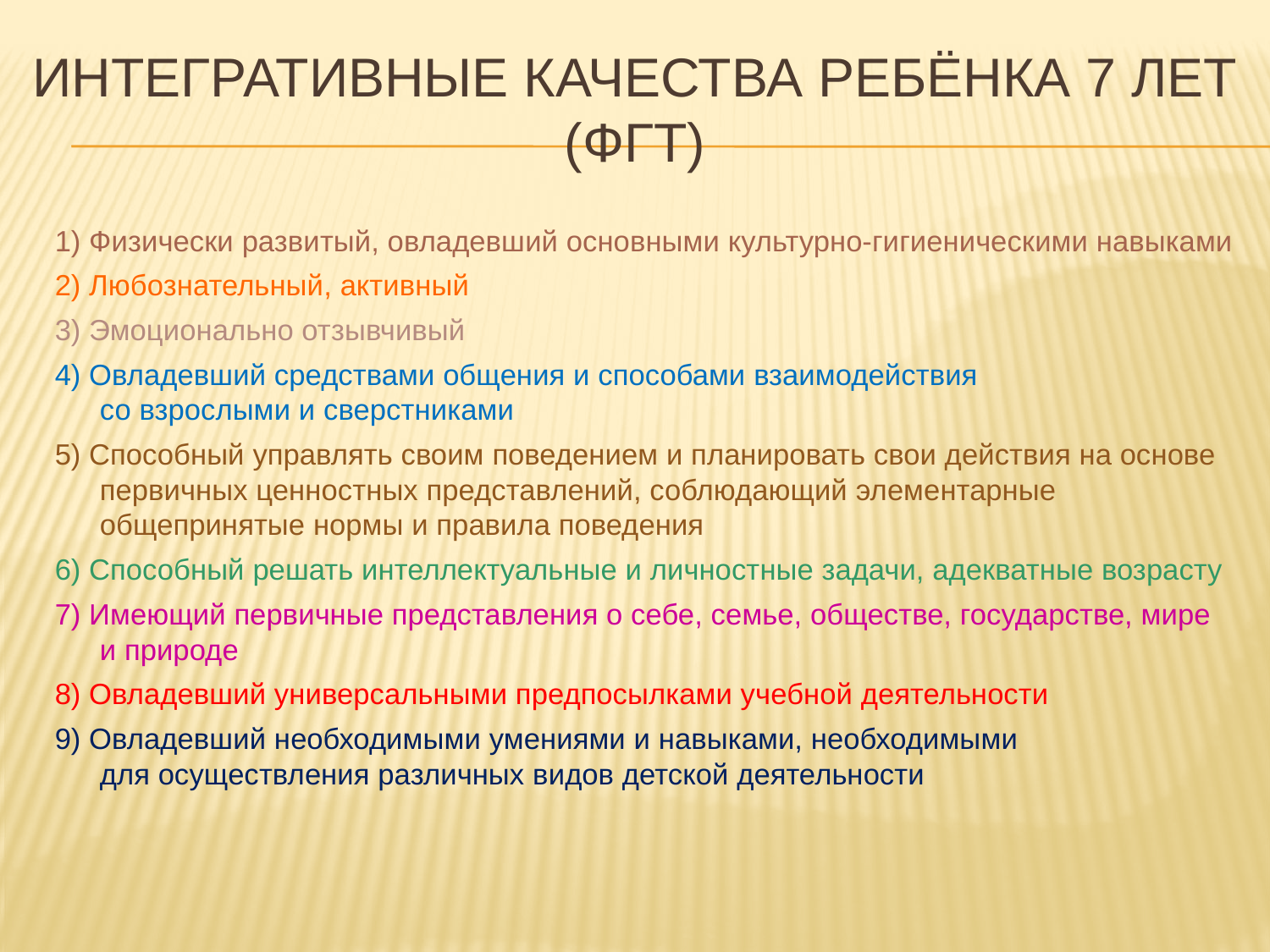

# Интегративные качества ребёнка 7 лет (ФГТ)
1) Физически развитый, овладевший основными культурно-гигиеническими навыками
2) Любознательный, активный
3) Эмоционально отзывчивый
4) Овладевший средствами общения и способами взаимодействия
со взрослыми и сверстниками
5) Способный управлять своим поведением и планировать свои действия на основе первичных ценностных представлений, соблюдающий элементарные общепринятые нормы и правила поведения
6) Способный решать интеллектуальные и личностные задачи, адекватные возрасту
7) Имеющий первичные представления о себе, семье, обществе, государстве, мире и природе
8) Овладевший универсальными предпосылками учебной деятельности
9) Овладевший необходимыми умениями и навыками, необходимыми
для осуществления различных видов детской деятельности